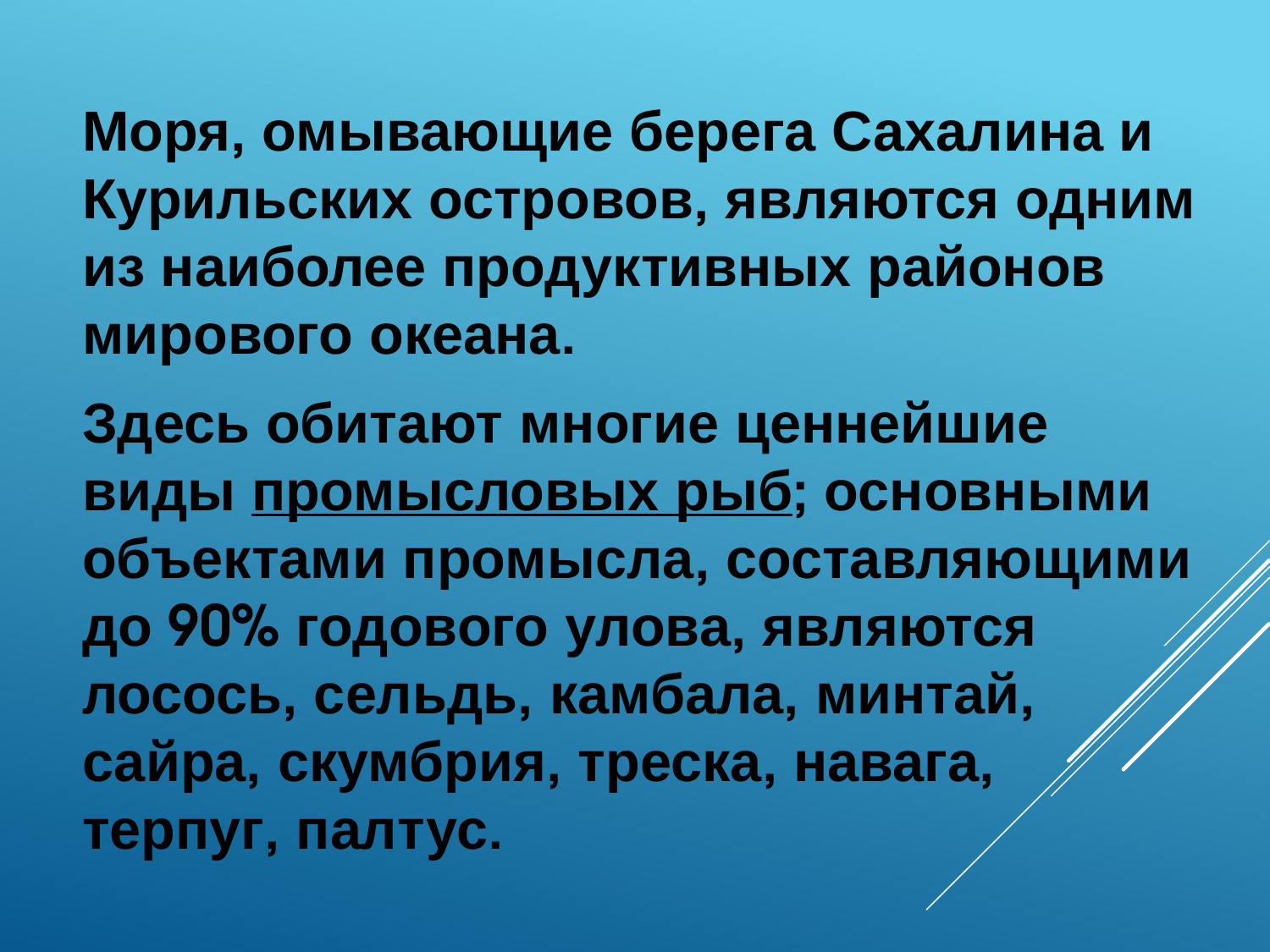

Моря, омывающие берега Сахалина и Курильских островов, являются одним из наиболее продуктивных районов мирового океана.
Здесь обитают многие ценнейшие виды промысловых рыб; основными объектами промысла, составляющими до 90% годового улова, являются лосось, сельдь, камбала, минтай, сайра, скумбрия, треска, навага, терпуг, палтус.